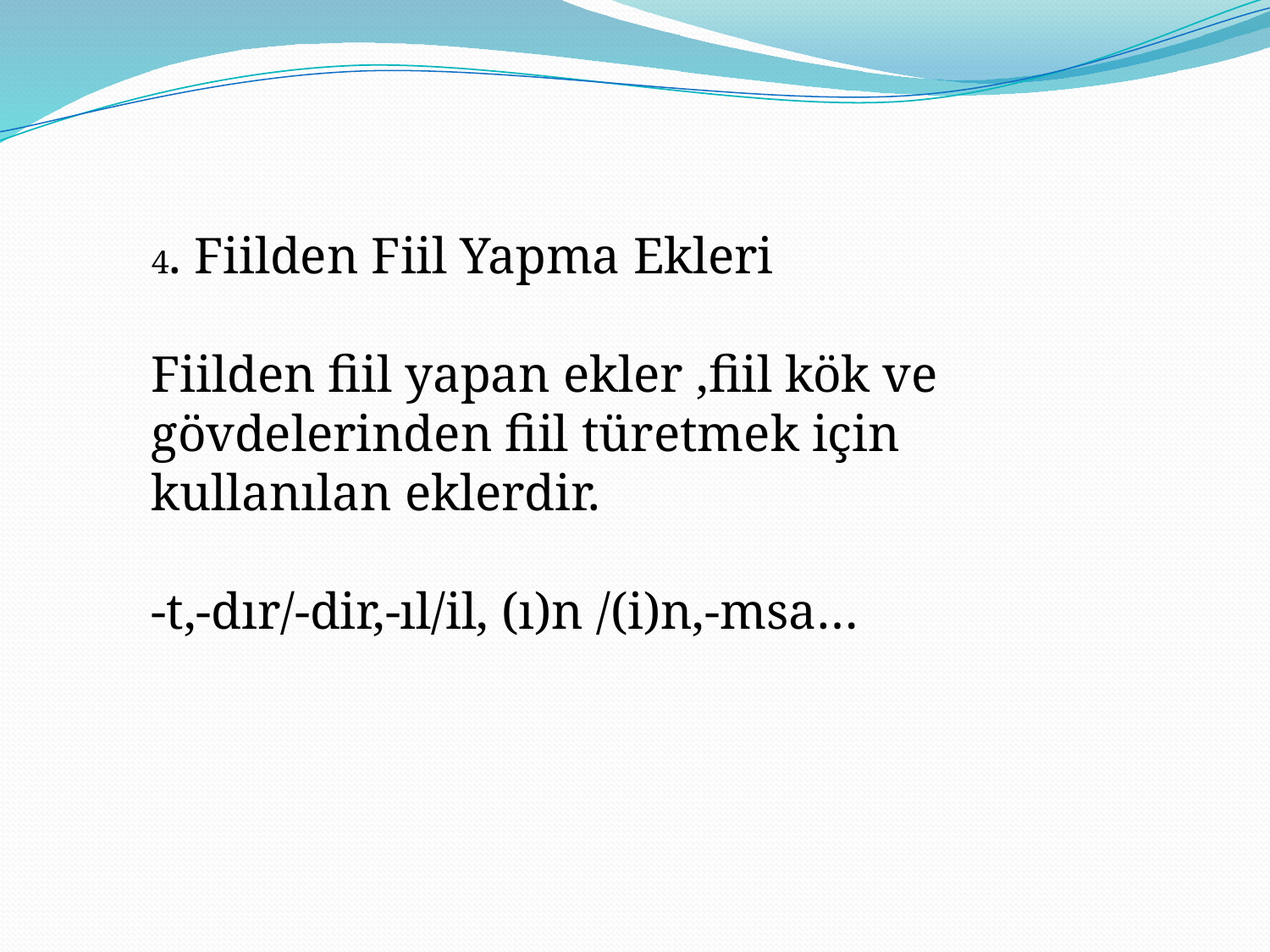

4. Fiilden Fiil Yapma Ekleri

Fiilden fiil yapan ekler ,fiil kök ve gövdelerinden fiil türetmek için kullanılan eklerdir.

-t,-dır/-dir,-ıl/il, (ı)n /(i)n,-msa…